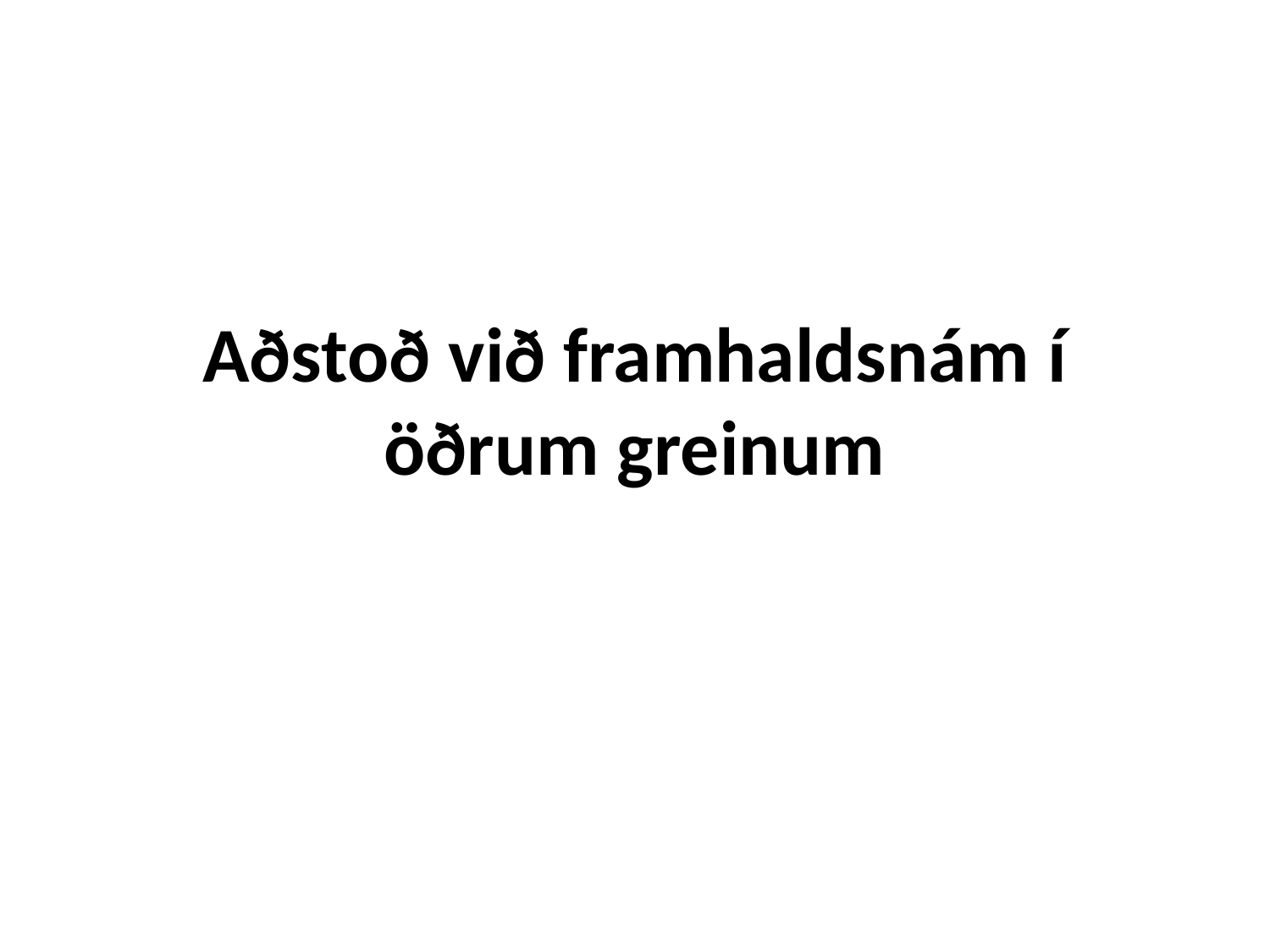

# Aðstoð við framhaldsnám í öðrum greinum